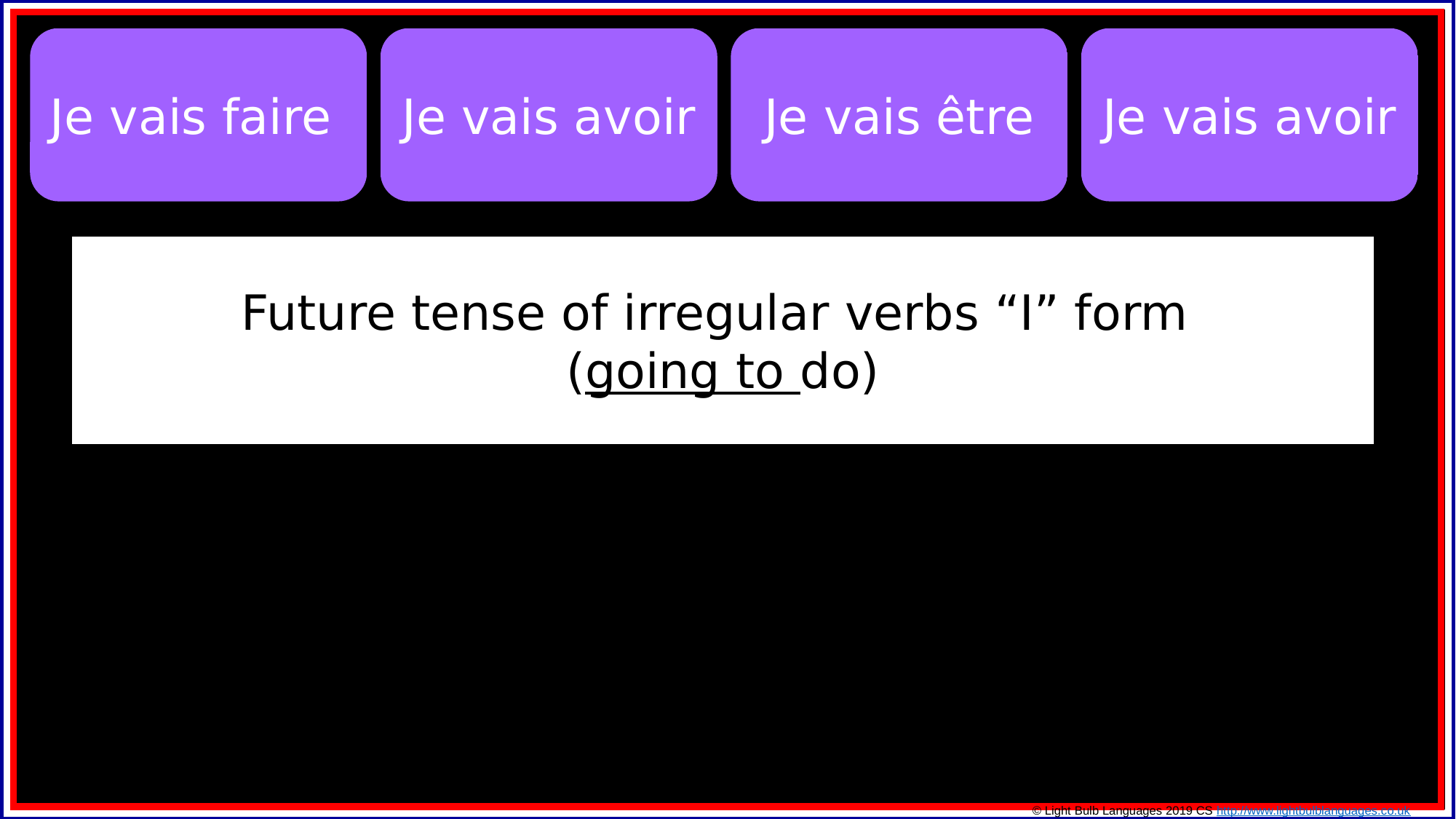

Je vais faire
Je vais avoir
Je vais être
Je vais avoir
Future tense of irregular verbs “I” form
(going to do)
© Light Bulb Languages 2019 CS http://www.lightbulblanguages.co.uk